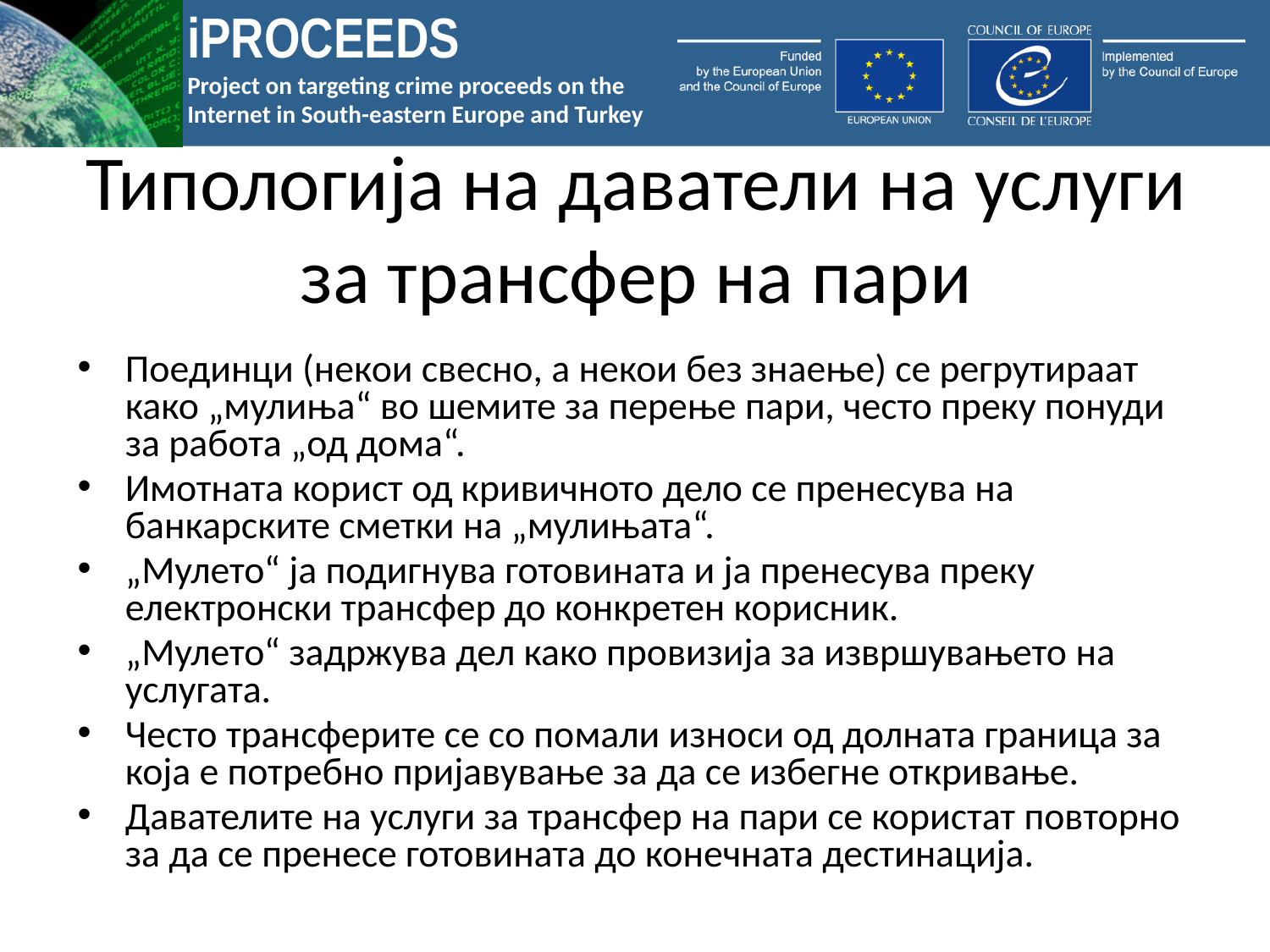

# Типологија на даватели на услуги за трансфер на пари
Поединци (некои свесно, а некои без знаење) се регрутираат како „мулиња“ во шемите за перење пари, често преку понуди за работа „од дома“.
Имотната корист од кривичното дело се пренесува на банкарските сметки на „мулињата“.
„Мулето“ ја подигнува готовината и ја пренесува преку електронски трансфер до конкретен корисник.
„Мулето“ задржува дел како провизија за извршувањето на услугата.
Често трансферите се со помали износи од долната граница за која е потребно пријавување за да се избегне откривање.
Давателите на услуги за трансфер на пари се користат повторно за да се пренесе готовината до конечната дестинација.